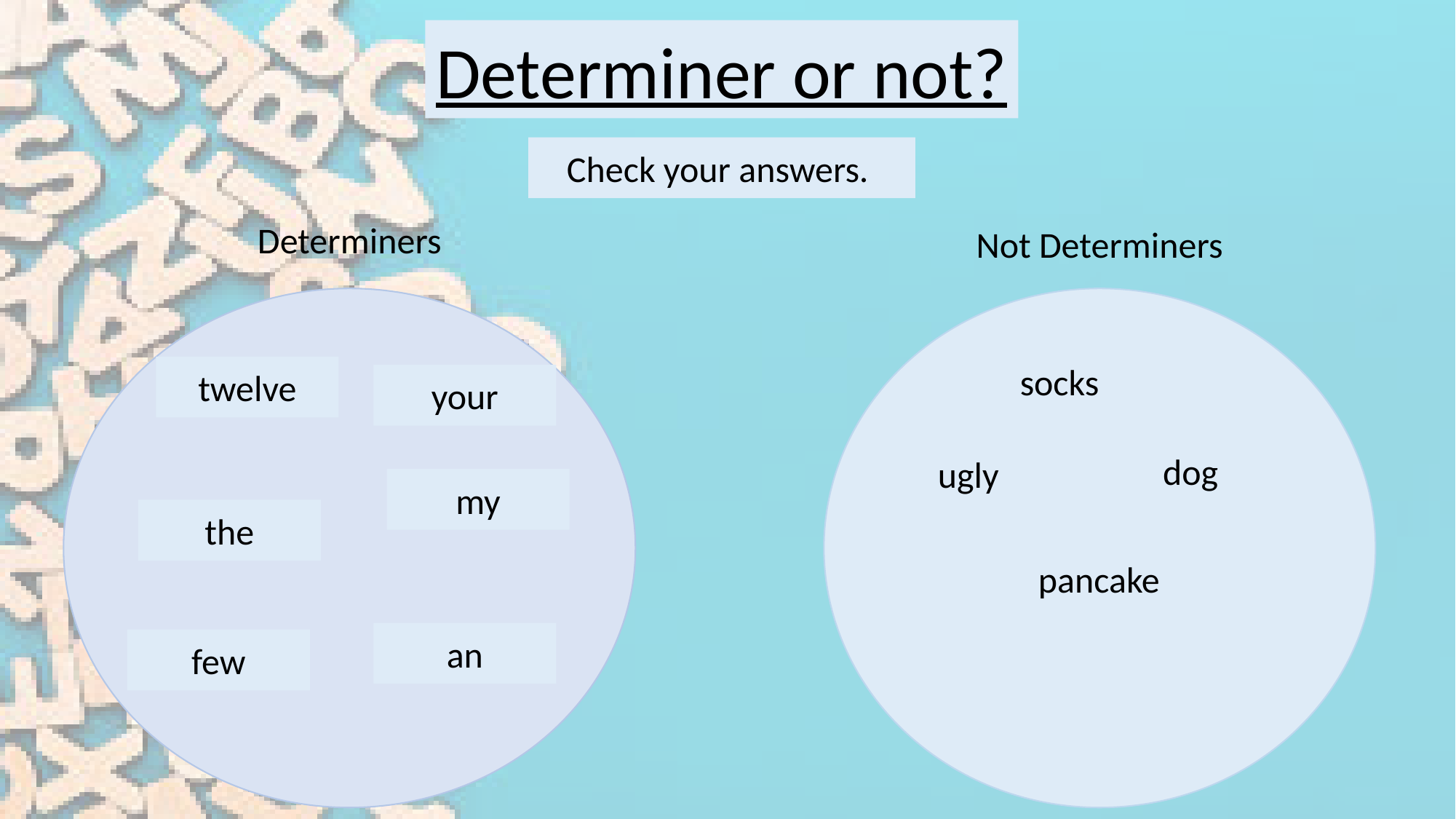

Determiner or not?
Check your answers.
Determiners
Not Determiners

socks
twelve
your
dog
ugly
my
the
pancake
an
few